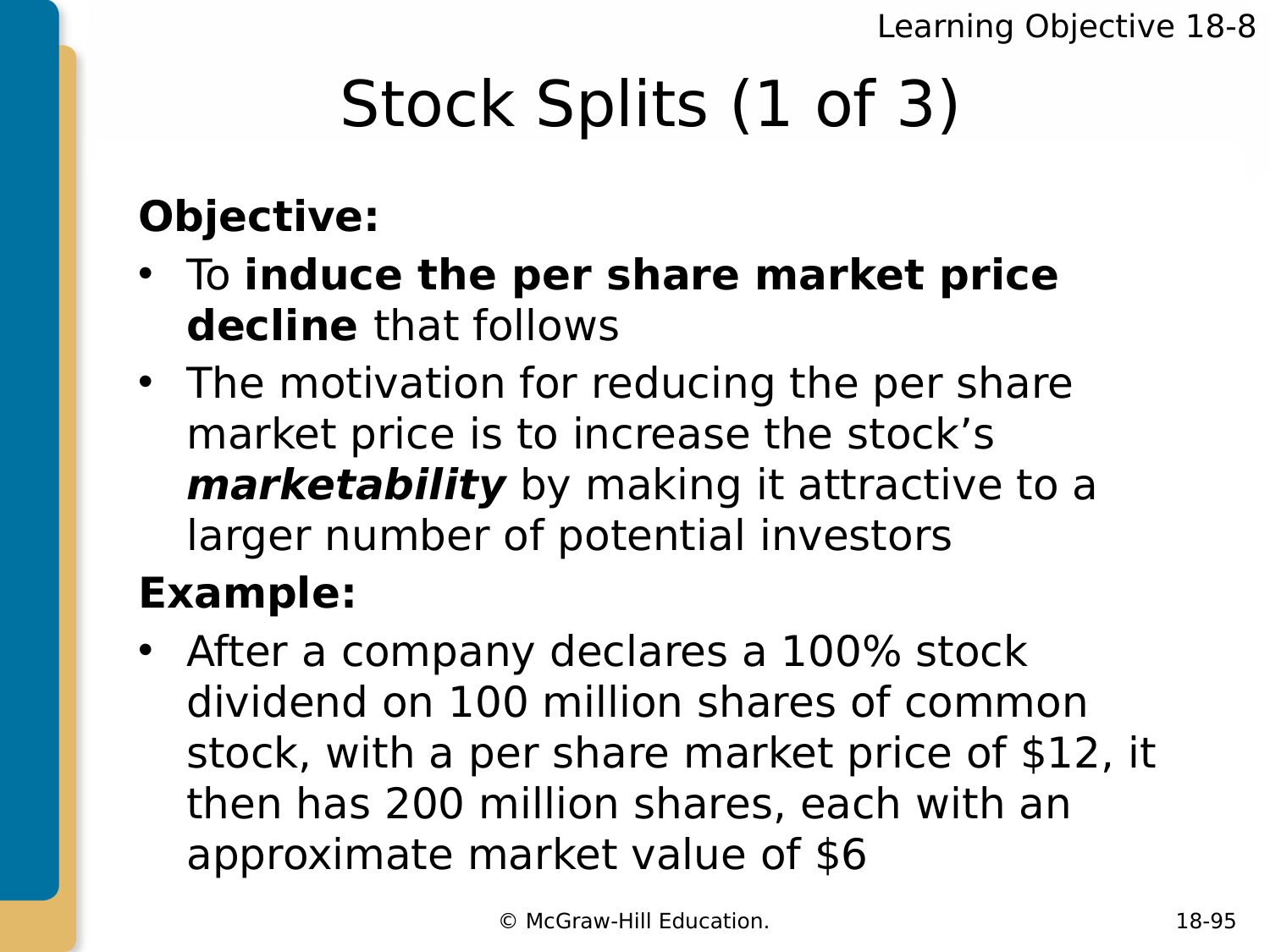

Learning Objective 18-8
# Stock Splits (1 of 3)
Objective:
To induce the per share market price decline that follows
The motivation for reducing the per share market price is to increase the stock’s marketability by making it attractive to a larger number of potential investors
Example:
After a company declares a 100% stock dividend on 100 million shares of common stock, with a per share market price of $12, it then has 200 million shares, each with an approximate market value of $6